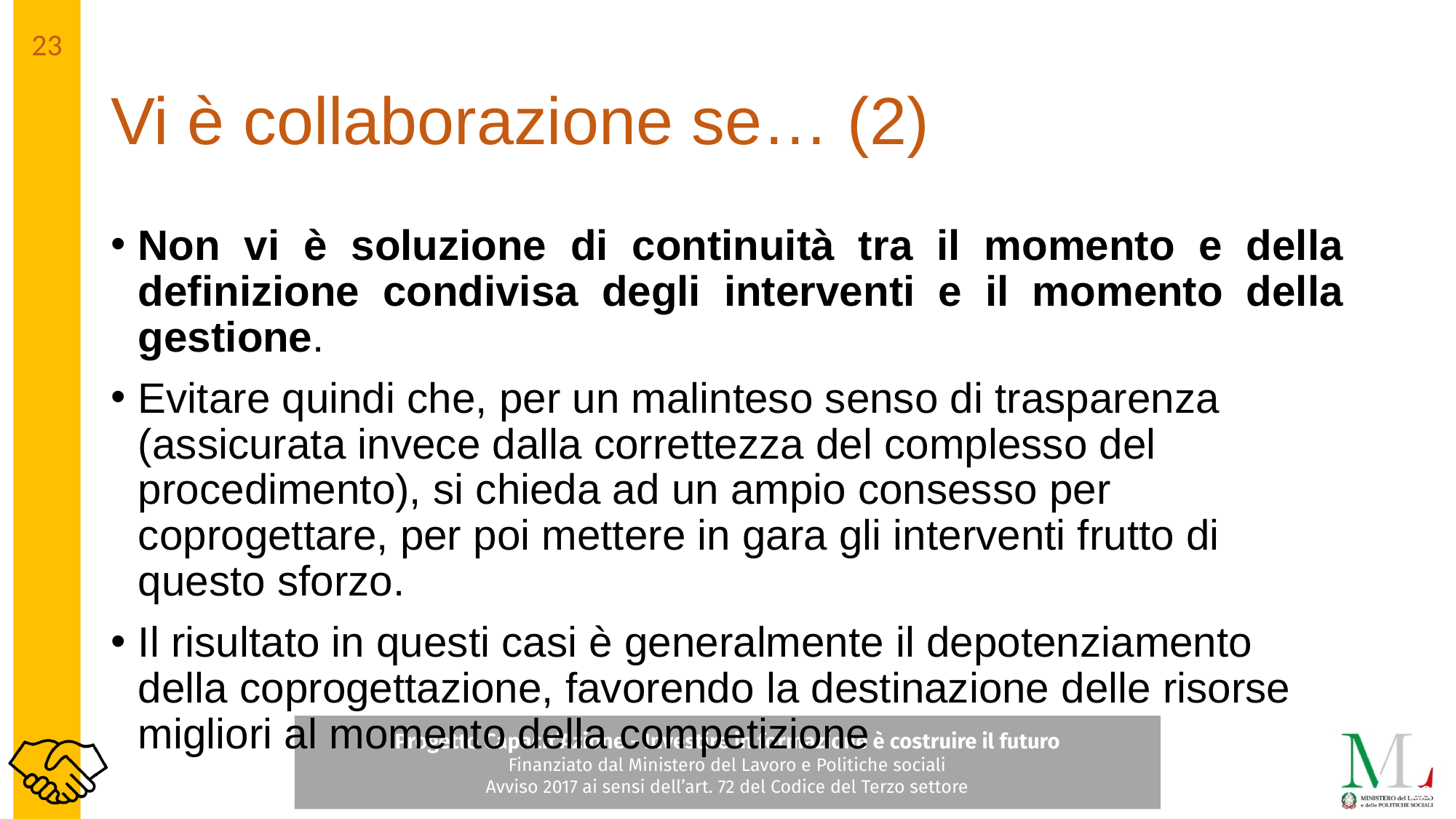

# Vi è collaborazione se… (2)
Non vi è soluzione di continuità tra il momento e della definizione condivisa degli interventi e il momento della gestione.
Evitare quindi che, per un malinteso senso di trasparenza (assicurata invece dalla correttezza del complesso del procedimento), si chieda ad un ampio consesso per coprogettare, per poi mettere in gara gli interventi frutto di questo sforzo.
Il risultato in questi casi è generalmente il depotenziamento della coprogettazione, favorendo la destinazione delle risorse migliori al momento della competizione
23